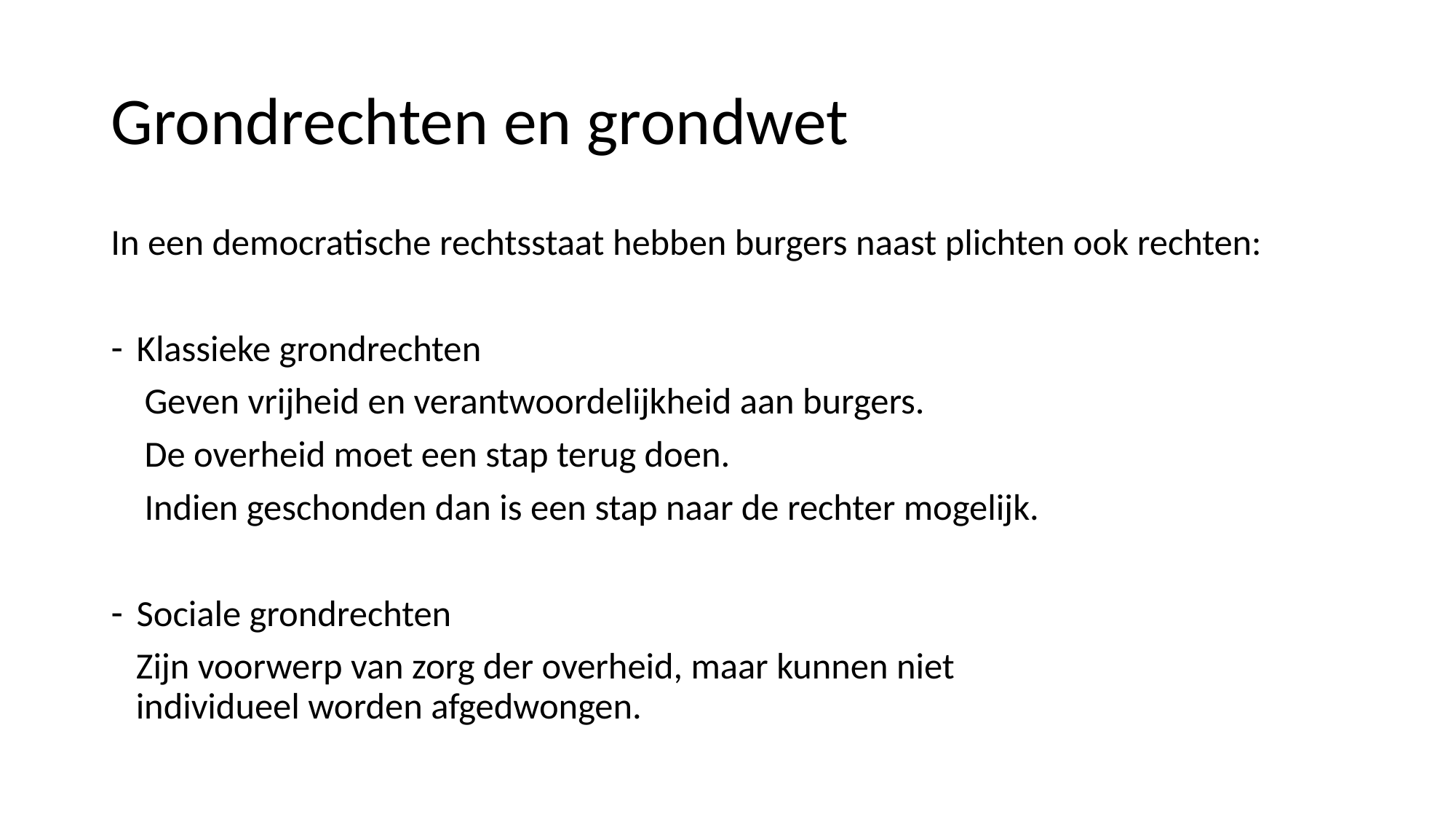

# Grondrechten en grondwet
In een democratische rechtsstaat hebben burgers naast plichten ook rechten:

Klassieke grondrechten
    Geven vrijheid en verantwoordelijkheid aan burgers.
    De overheid moet een stap terug doen.
    Indien geschonden dan is een stap naar de rechter mogelijk.

Sociale grondrechten
   Zijn voorwerp van zorg der overheid, maar kunnen niet
   individueel worden afgedwongen.